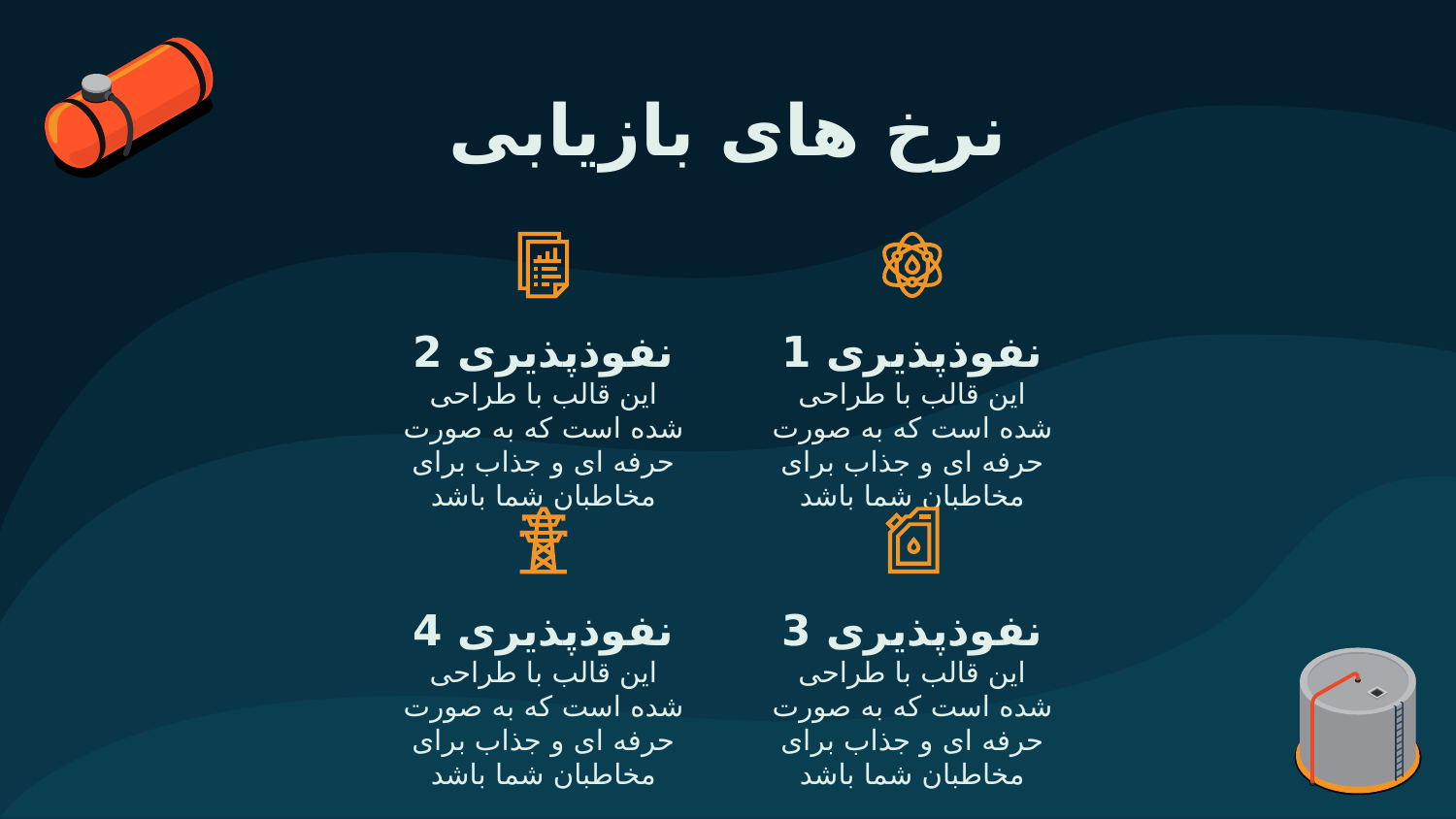

# نرخ های بازیابی

نفوذپذیری 2
نفوذپذیری 1
این قالب با طراحی شده است که به صورت حرفه ای و جذاب برای مخاطبان شما باشد
این قالب با طراحی شده است که به صورت حرفه ای و جذاب برای مخاطبان شما باشد

نفوذپذیری 4
نفوذپذیری 3
این قالب با طراحی شده است که به صورت حرفه ای و جذاب برای مخاطبان شما باشد
این قالب با طراحی شده است که به صورت حرفه ای و جذاب برای مخاطبان شما باشد